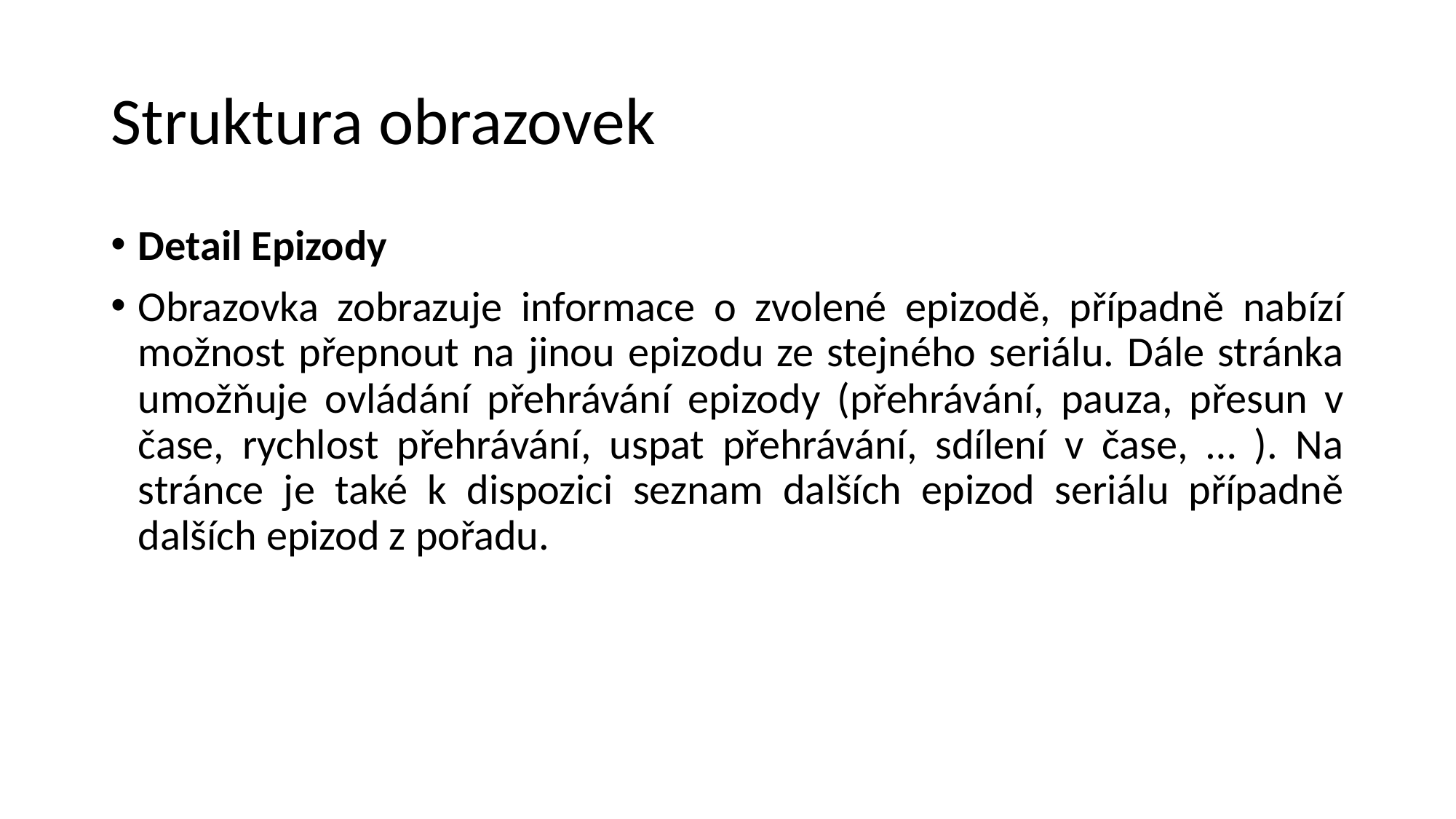

# Struktura obrazovek
Detail Epizody
Obrazovka zobrazuje informace o zvolené epizodě, případně nabízí možnost přepnout na jinou epizodu ze stejného seriálu. Dále stránka umožňuje ovládání přehrávání epizody (přehrávání, pauza, přesun v čase, rychlost přehrávání, uspat přehrávání, sdílení v čase, … ). Na stránce je také k dispozici seznam dalších epizod seriálu případně dalších epizod z pořadu.